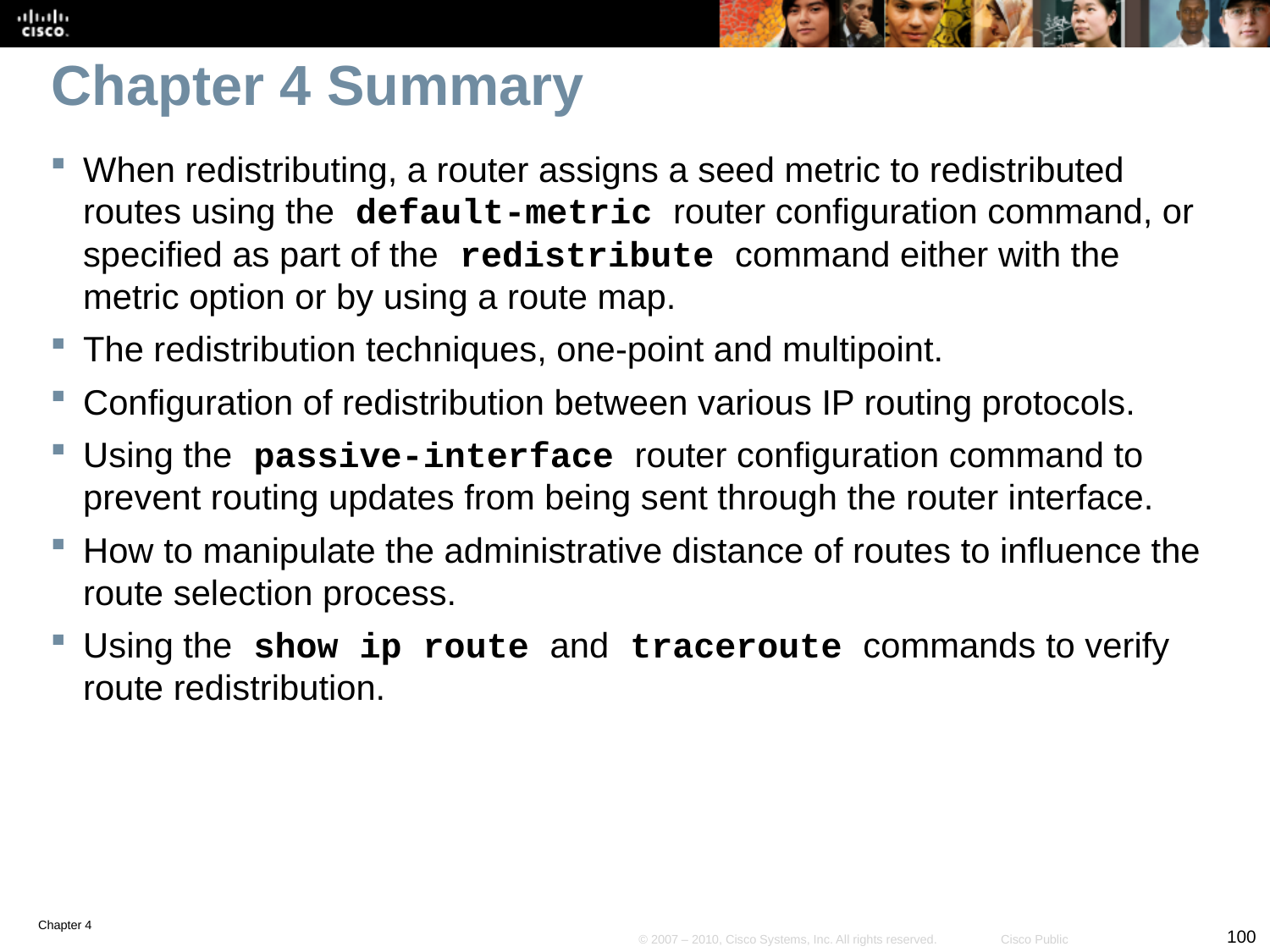

# Chapter 4 Summary
When redistributing, a router assigns a seed metric to redistributed routes using the default-metric router configuration command, or specified as part of the redistribute command either with the metric option or by using a route map.
The redistribution techniques, one-point and multipoint.
Configuration of redistribution between various IP routing protocols.
Using the passive-interface router configuration command to prevent routing updates from being sent through the router interface.
How to manipulate the administrative distance of routes to influence the route selection process.
Using the show ip route and traceroute commands to verify route redistribution.